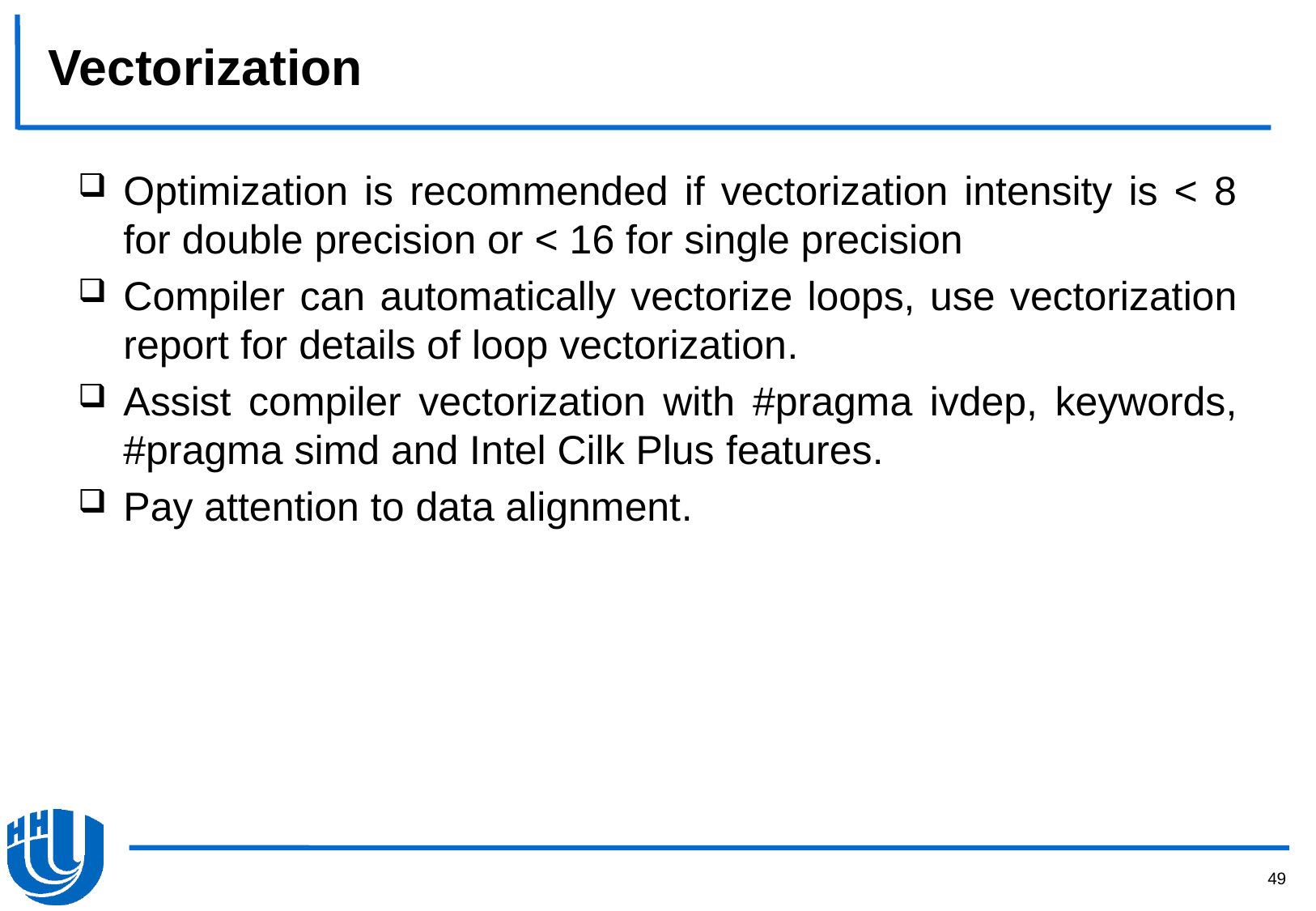

# Vectorization
Optimization is recommended if vectorization intensity is < 8 for double precision or < 16 for single precision
Compiler can automatically vectorize loops, use vectorization report for details of loop vectorization.
Assist compiler vectorization with #pragma ivdep, keywords, #pragma simd and Intel Cilk Plus features.
Pay attention to data alignment.

49